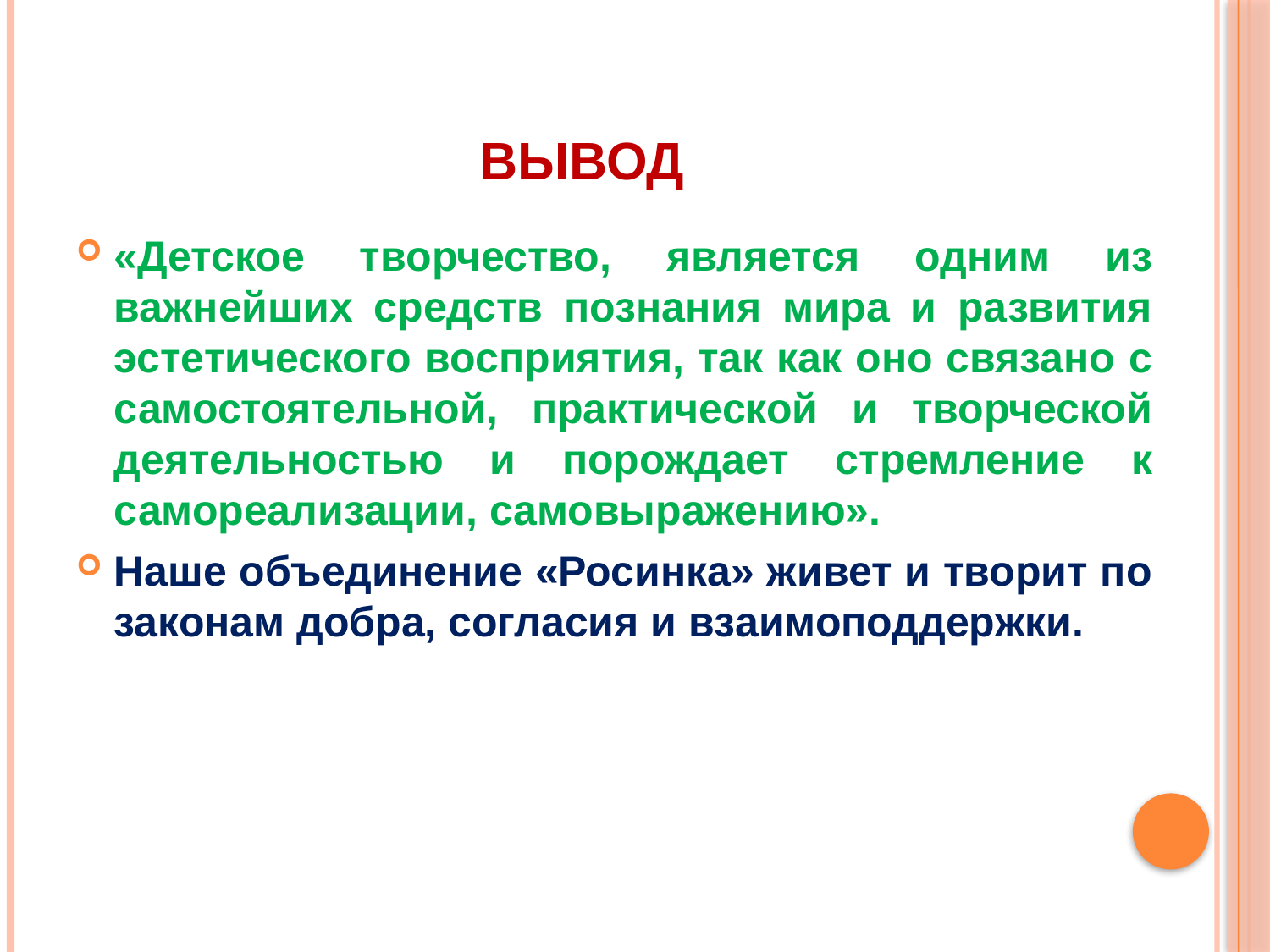

# вывод
«Детское творчество, является одним из важнейших средств познания мира и развития эстетического восприятия, так как оно связано с самостоятельной, практической и творческой деятельностью и порождает стремление к самореализации, самовыражению».
Наше объединение «Росинка» живет и творит по законам добра, согласия и взаимоподдержки.